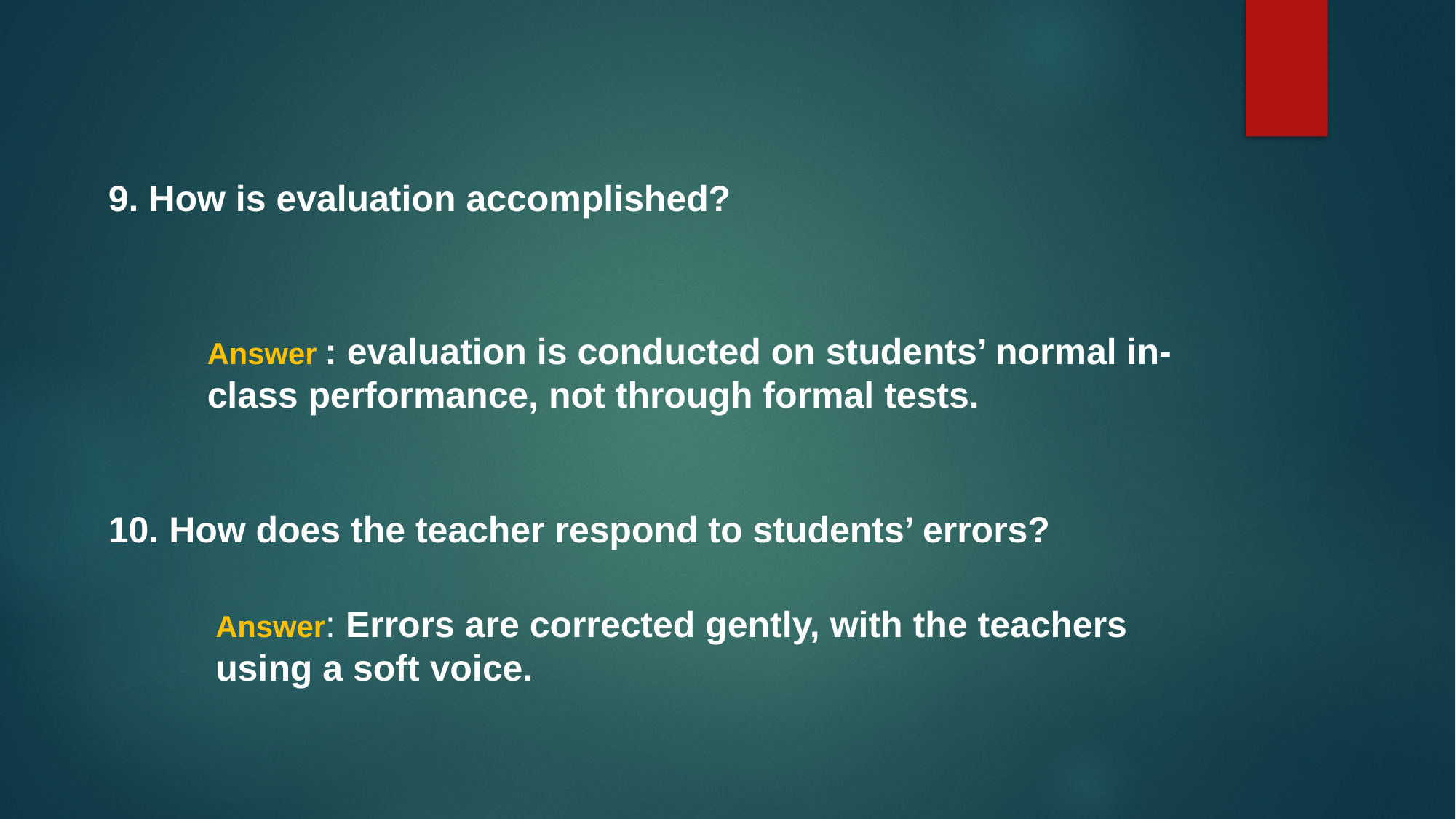

9. How is evaluation accomplished?
Answer : evaluation is conducted on students’ normal in-class performance, not through formal tests.
10. How does the teacher respond to students’ errors?
Answer: Errors are corrected gently, with the teachers using a soft voice.